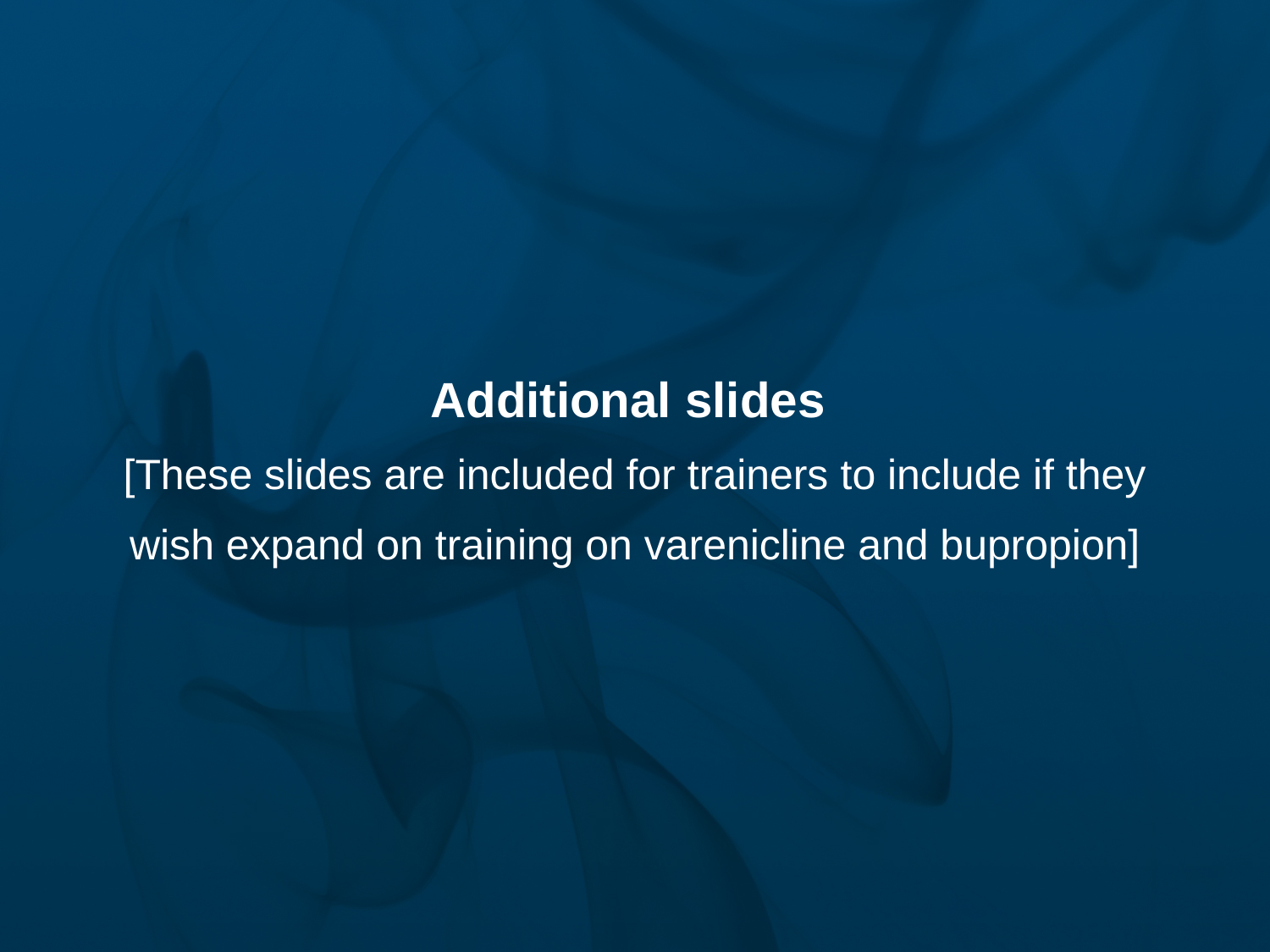

Additional slides
[These slides are included for trainers to include if they wish expand on training on varenicline and bupropion]